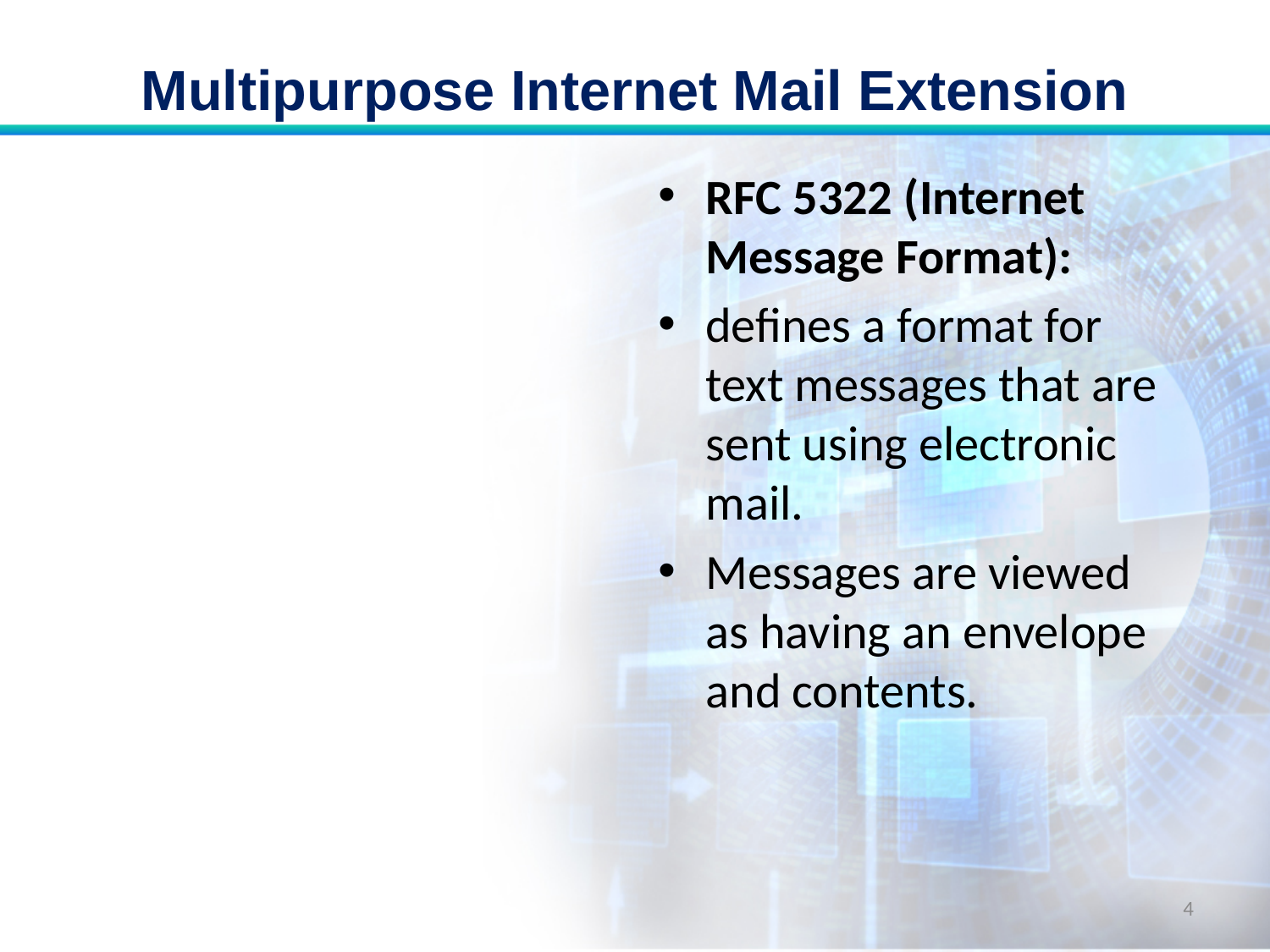

# Multipurpose Internet Mail Extension
RFC 5322 (Internet Message Format):
defines a format for text messages that are sent using electronic mail.
Messages are viewed as having an envelope and contents.
4